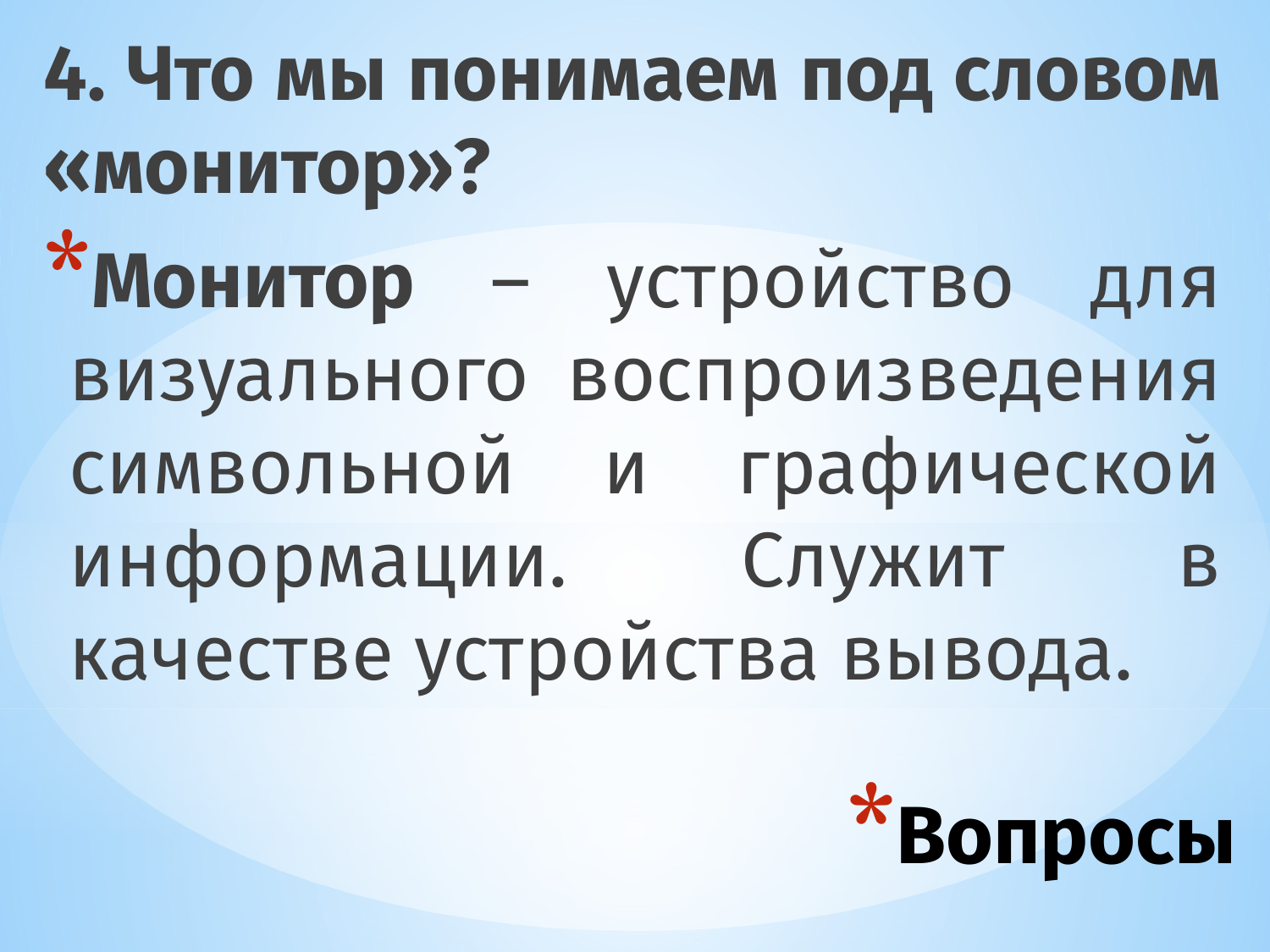

4. Что мы понимаем под словом «монитор»?
Монитор – устройство для визуального воспроизведения символьной и графической информации. Служит в качестве устройства вывода.
# Вопросы